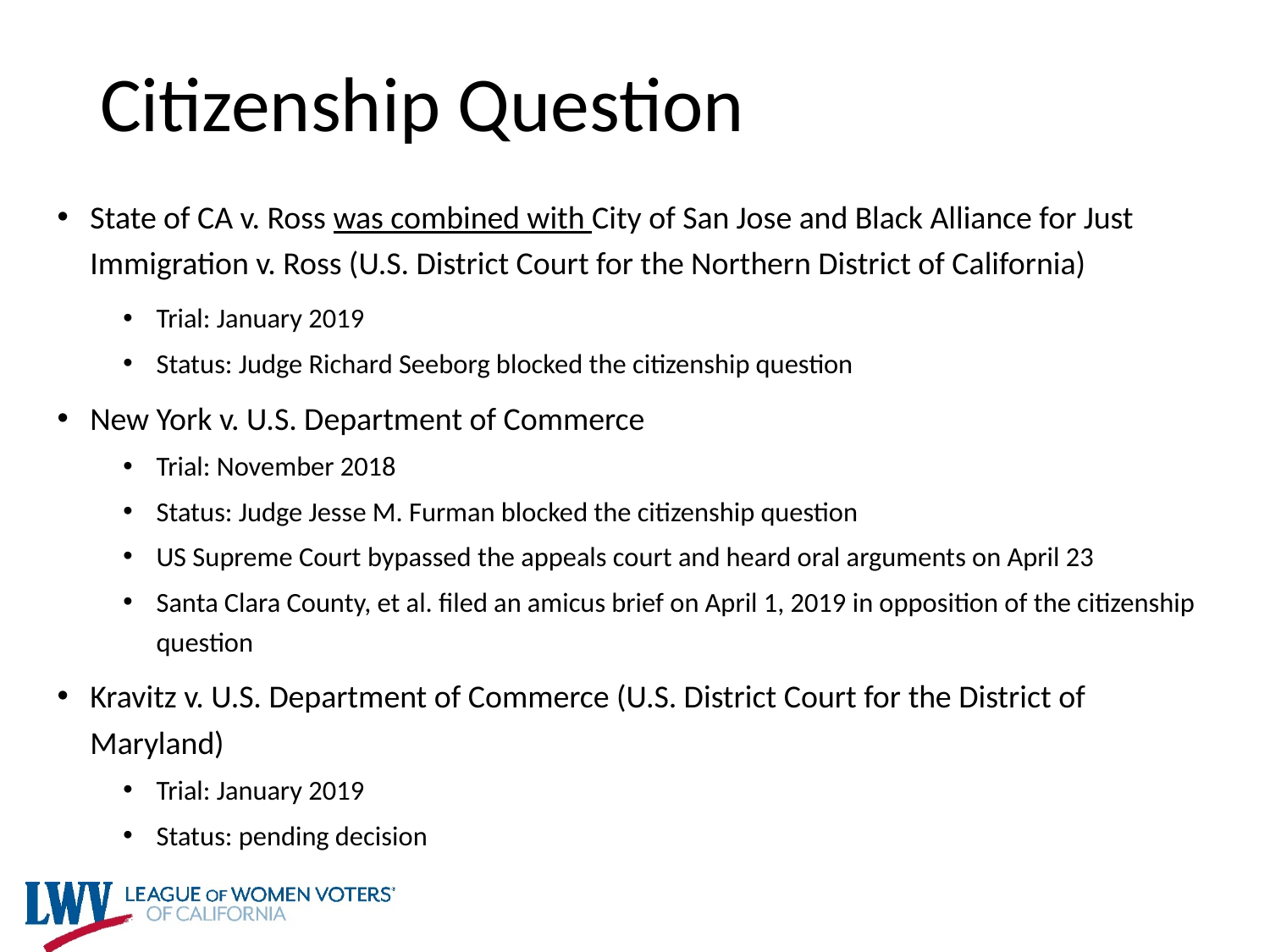

# Citizenship Question
State of CA v. Ross was combined with City of San Jose and Black Alliance for Just Immigration v. Ross (U.S. District Court for the Northern District of California)
Trial: January 2019
Status: Judge Richard Seeborg blocked the citizenship question
New York v. U.S. Department of Commerce
Trial: November 2018
Status: Judge Jesse M. Furman blocked the citizenship question
US Supreme Court bypassed the appeals court and heard oral arguments on April 23
Santa Clara County, et al. filed an amicus brief on April 1, 2019 in opposition of the citizenship question
Kravitz v. U.S. Department of Commerce (U.S. District Court for the District of Maryland)
Trial: January 2019
Status: pending decision